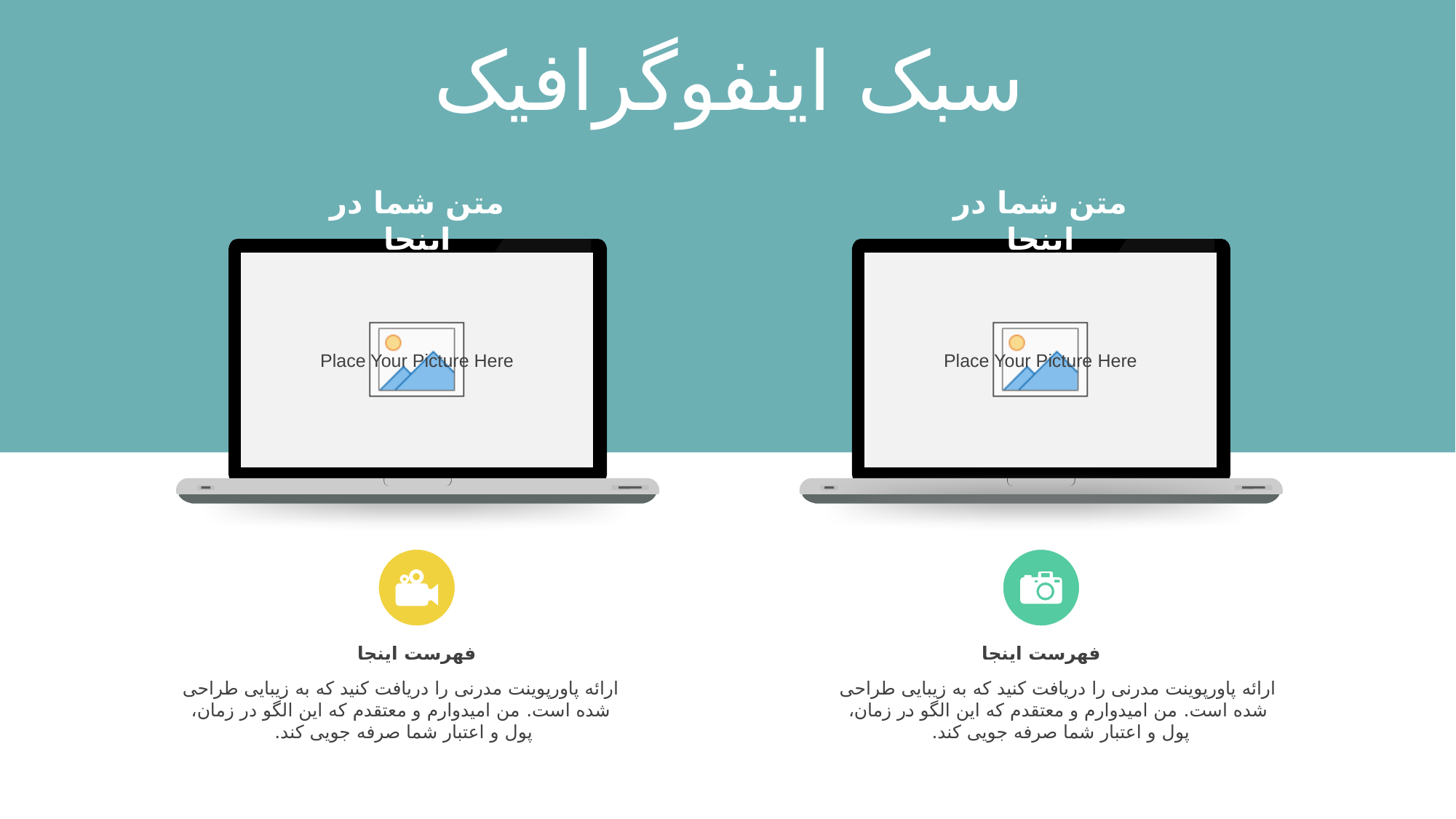

سبک اینفوگرافیک
متن شما در اینجا
متن شما در اینجا

فهرست اینجا
ارائه پاورپوینت مدرنی را دریافت کنید که به زیبایی طراحی شده است. من امیدوارم و معتقدم که این الگو در زمان، پول و اعتبار شما صرفه جویی کند.
فهرست اینجا
ارائه پاورپوینت مدرنی را دریافت کنید که به زیبایی طراحی شده است. من امیدوارم و معتقدم که این الگو در زمان، پول و اعتبار شما صرفه جویی کند.